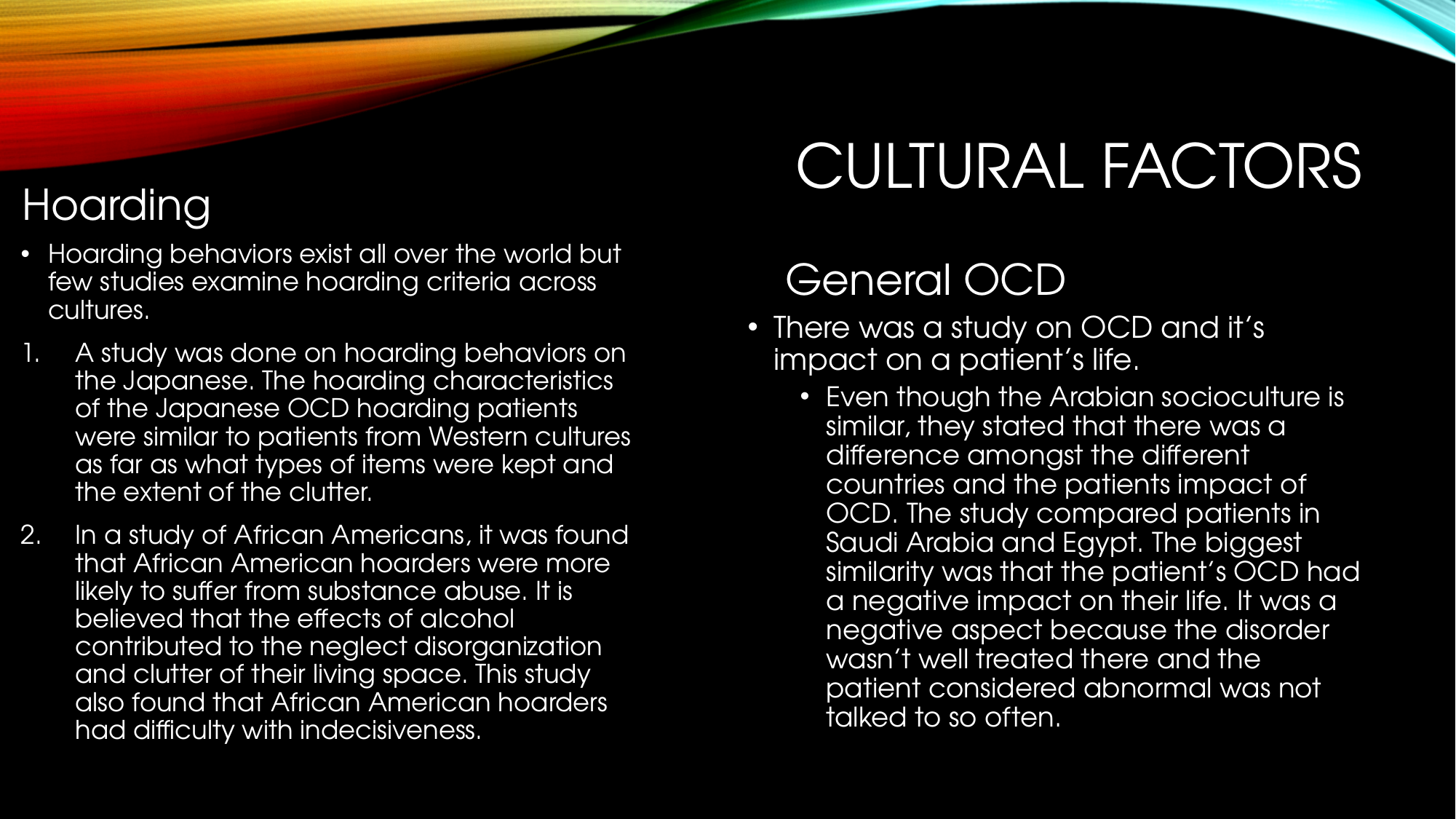

# Cultural Factors
Hoarding
 General OCD
Hoarding behaviors exist all over the world but few studies examine hoarding criteria across cultures.
A study was done on hoarding behaviors on the Japanese. The hoarding characteristics of the Japanese OCD hoarding patients were similar to patients from Western cultures as far as what types of items were kept and the extent of the clutter.
In a study of African Americans, it was found that African American hoarders were more likely to suffer from substance abuse. It is believed that the effects of alcohol contributed to the neglect disorganization and clutter of their living space. This study also found that African American hoarders had difficulty with indecisiveness.
There was a study on OCD and it’s impact on a patient’s life.
Even though the Arabian socioculture is similar, they stated that there was a difference amongst the different countries and the patients impact of OCD. The study compared patients in Saudi Arabia and Egypt. The biggest similarity was that the patient’s OCD had a negative impact on their life. It was a negative aspect because the disorder wasn’t well treated there and the patient considered abnormal was not talked to so often.